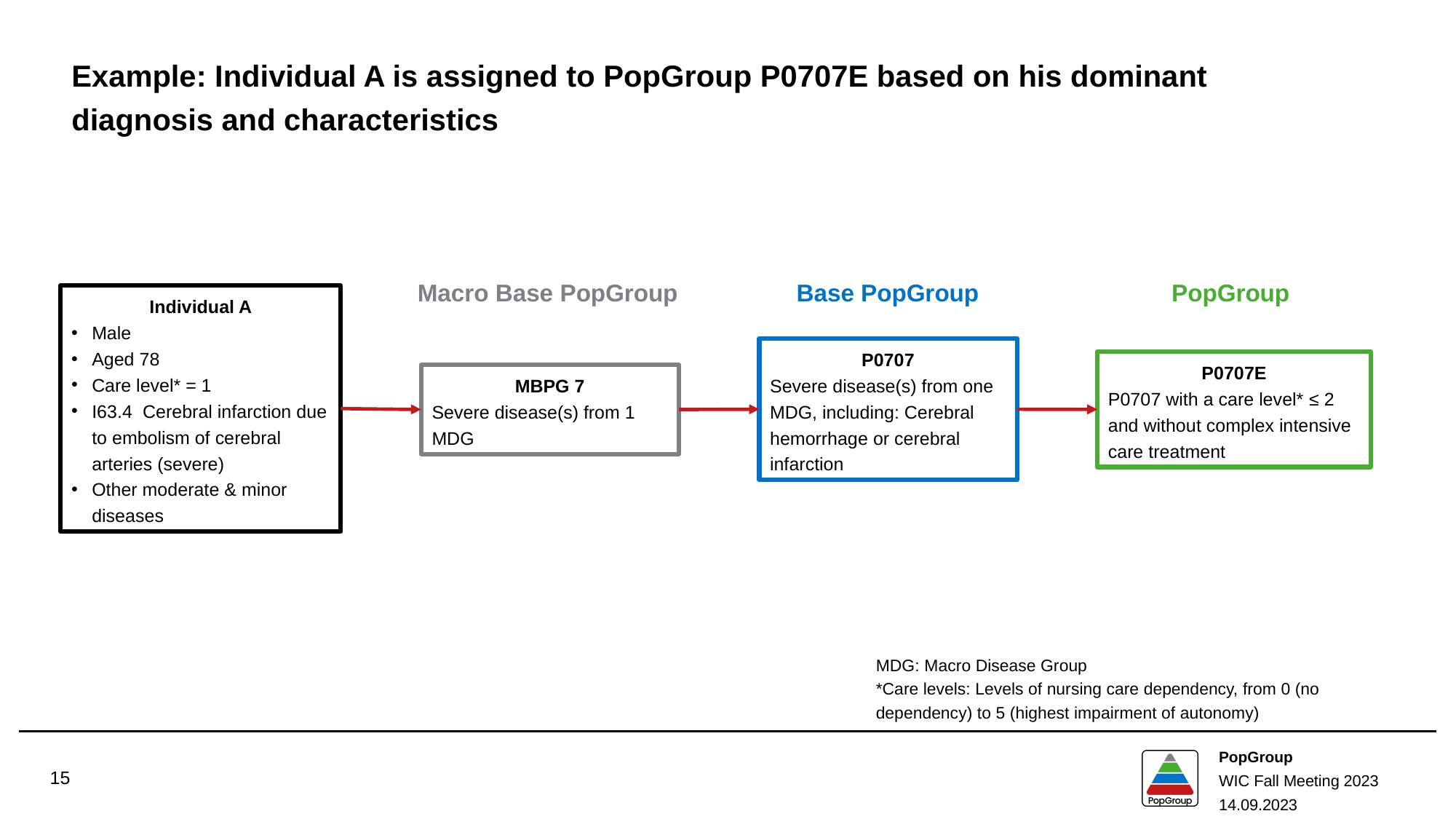

# Example: Individual A is assigned to PopGroup P0707E based on his dominant diagnosis and characteristics
Macro Base PopGroup
Base PopGroup
PopGroup
Individual A
Male
Aged 78
Care level* = 1
I63.4  Cerebral infarction due to embolism of cerebral arteries (severe)
Other moderate & minor diseases
P0707
Severe disease(s) from one MDG, including: Cerebral hemorrhage or cerebral infarction
P0707E
P0707 with a care level* ≤ 2 and without complex intensive care treatment
MBPG 7
Severe disease(s) from 1 MDG
MDG: Macro Disease Group
*Care levels: Levels of nursing care dependency, from 0 (no dependency) to 5 (highest impairment of autonomy)